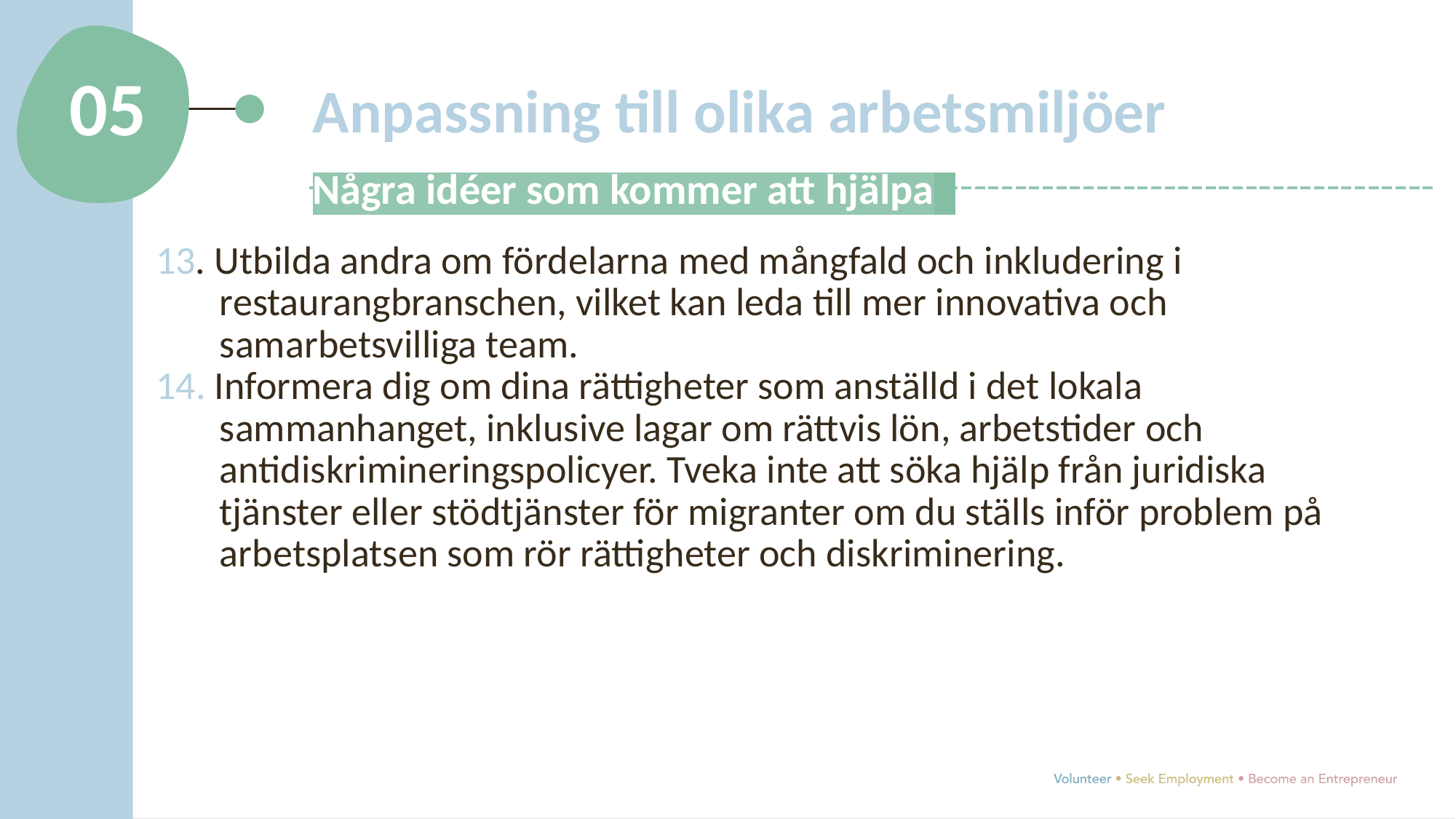

05
Anpassning till olika arbetsmiljöer

Några idéer som kommer att hjälpa:
13. Utbilda andra om fördelarna med mångfald och inkludering i restaurangbranschen, vilket kan leda till mer innovativa och samarbetsvilliga team.
14. Informera dig om dina rättigheter som anställd i det lokala sammanhanget, inklusive lagar om rättvis lön, arbetstider och antidiskrimineringspolicyer. Tveka inte att söka hjälp från juridiska tjänster eller stödtjänster för migranter om du ställs inför problem på arbetsplatsen som rör rättigheter och diskriminering.